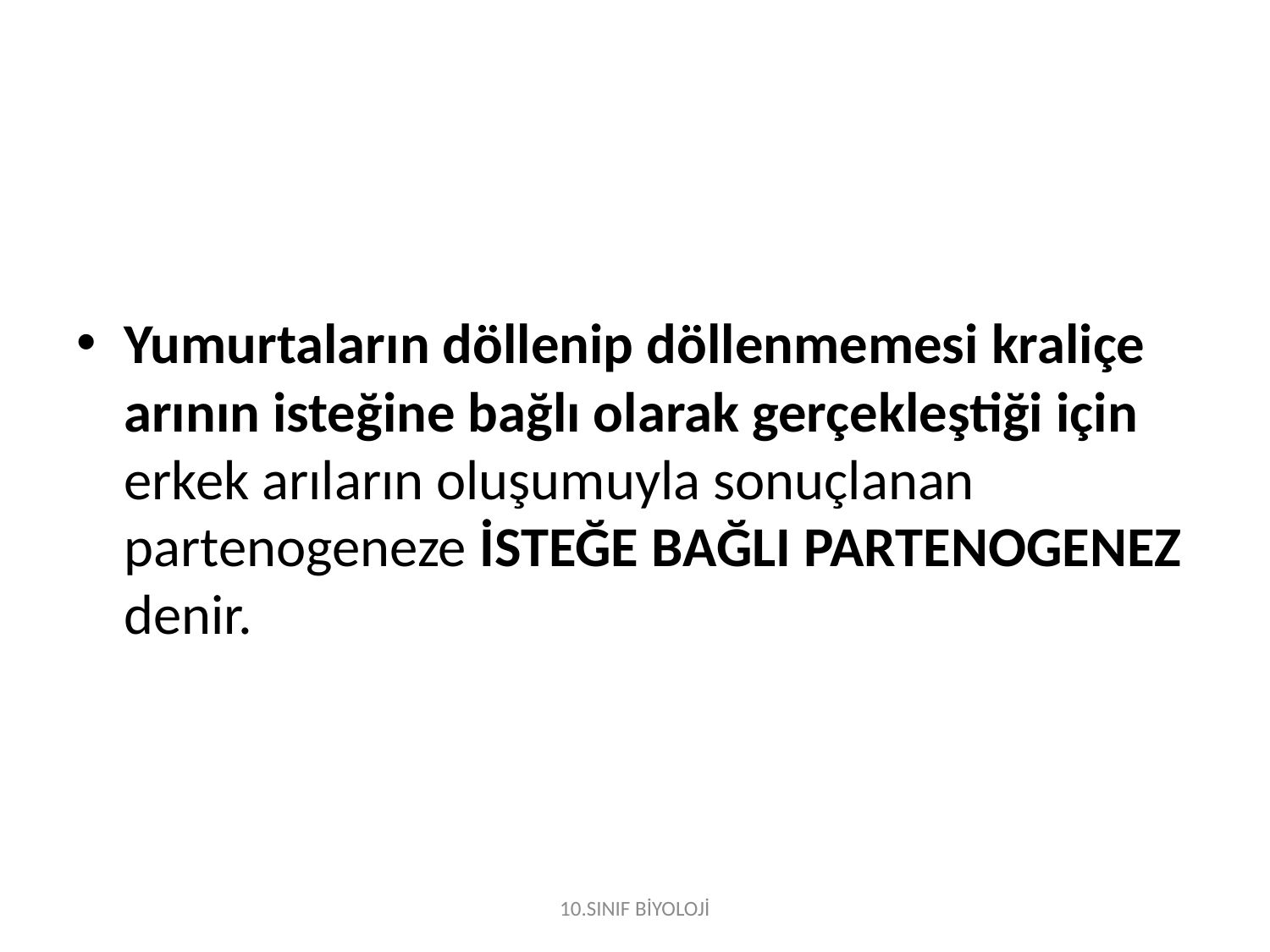

#

Yumurtaların döllenip döllenmemesi kraliçe arının isteğine bağlı olarak gerçekleştiği için erkek arıların oluşumuyla sonuçlanan partenogeneze İSTEĞE BAĞLI PARTENOGENEZ denir.
10.SINIF BİYOLOJİ